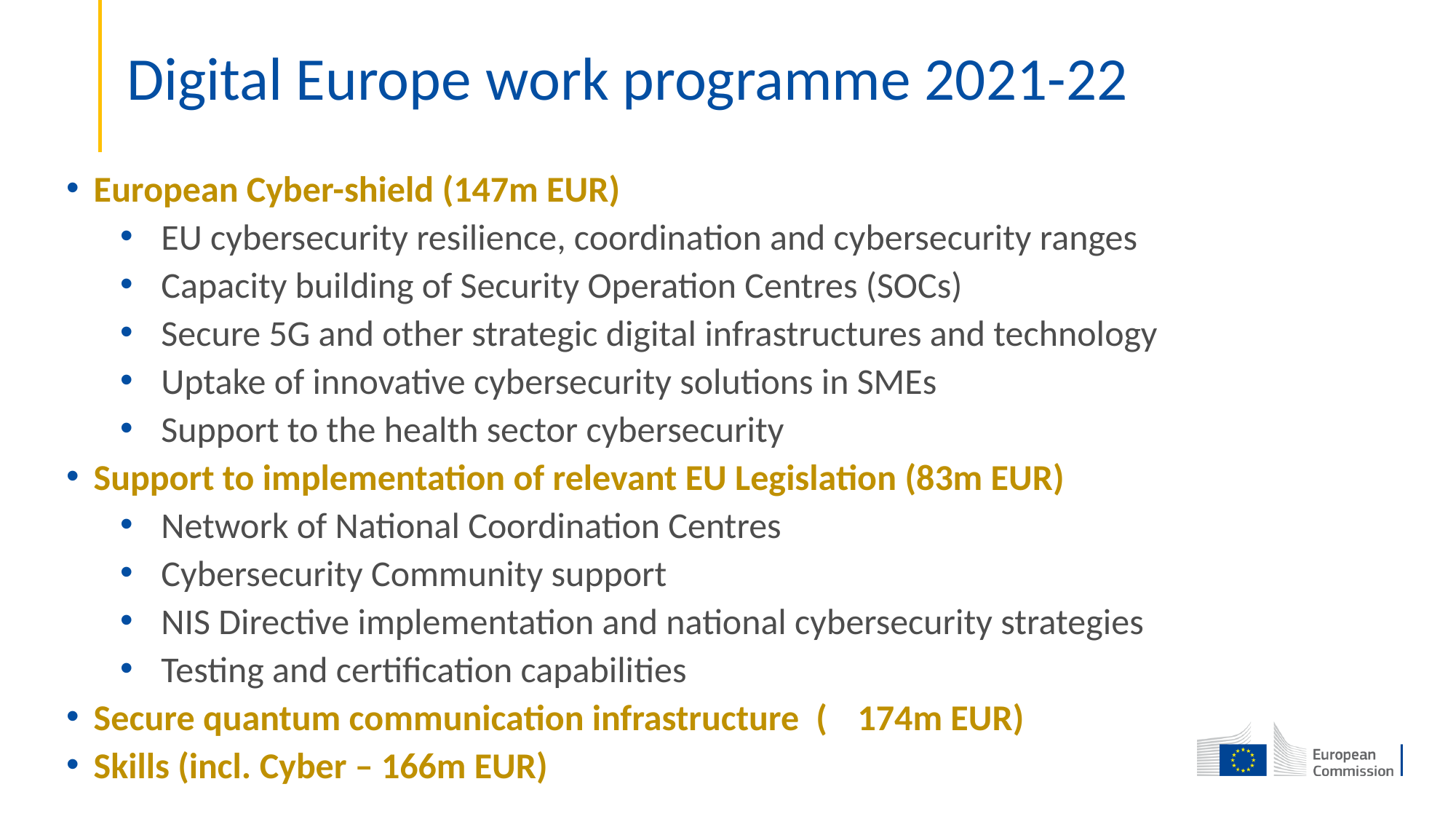

# Digital Europe work programme 2021-22
European Cyber-shield (147m EUR)
EU cybersecurity resilience, coordination and cybersecurity ranges
Capacity building of Security Operation Centres (SOCs)
Secure 5G and other strategic digital infrastructures and technology
Uptake of innovative cybersecurity solutions in SMEs
Support to the health sector cybersecurity
Support to implementation of relevant EU Legislation (83m EUR)
Network of National Coordination Centres
Cybersecurity Community support
NIS Directive implementation and national cybersecurity strategies
Testing and certification capabilities
Secure quantum communication infrastructure  (	174m EUR)
Skills (incl. Cyber – 166m EUR)